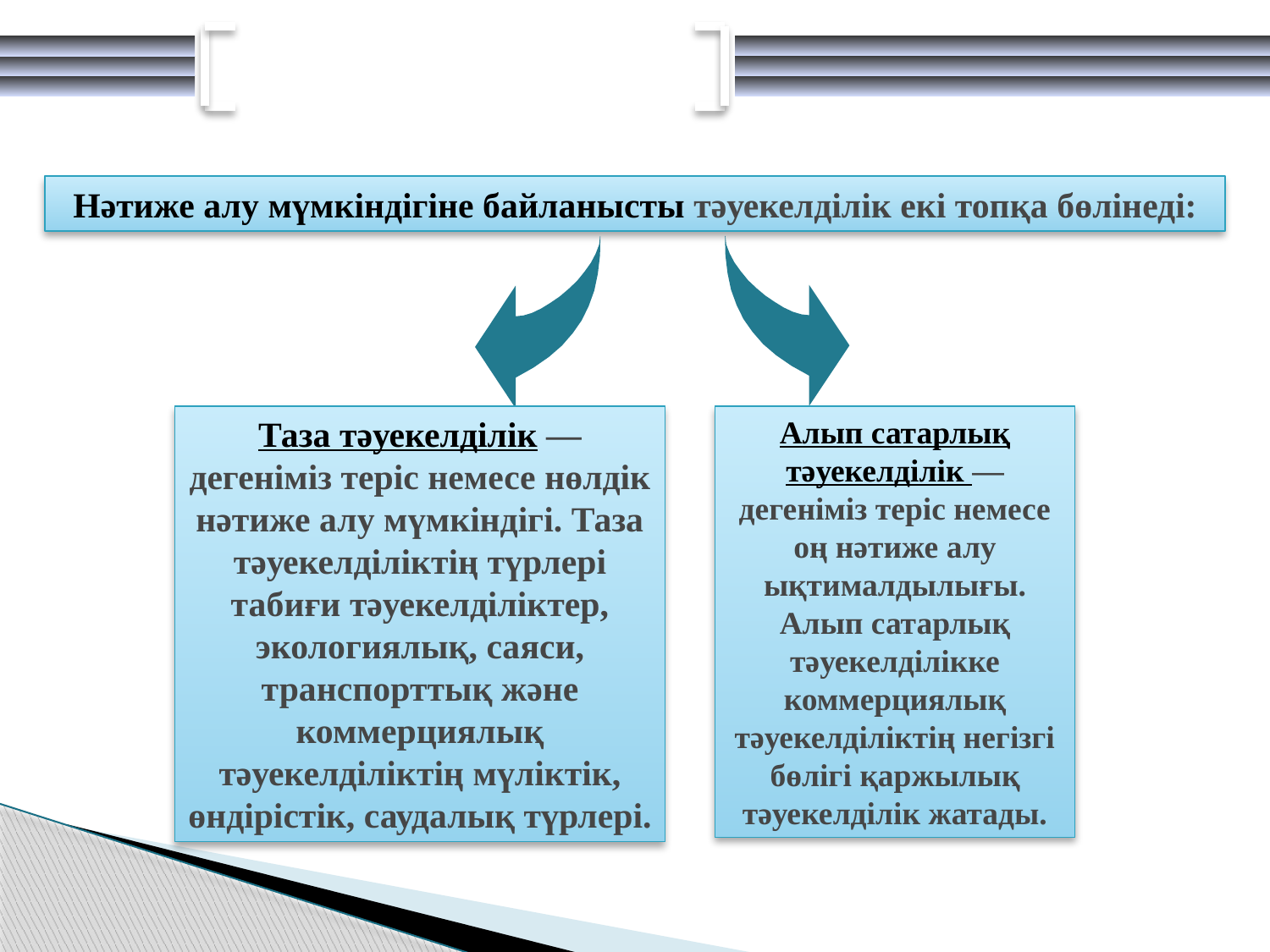

Тәуекелдердің
түрлері

Нәтиже алу мүмкіндігіне байланысты тәуекелділік екі топқа бөлінеді:

Таза тәуекелділік ― дегеніміз теріс немесе нөлдік нәтиже алу мүмкіндігі. Таза тәуекелділіктің түрлері табиғи тәуекелділіктер, экологиялық, саяси, транспорттық және коммерциялық тәуекелділіктің мүліктік, өндірістік, саудалық түрлері.
Алып сатарлық тәуекелділік ― дегеніміз теріс немесе оң нәтиже алу ықтималдылығы. Алып сатарлық тәуекелділікке коммерциялық тәуекелділіктің негізгі бөлігі қаржылық тәуекелділік жатады.